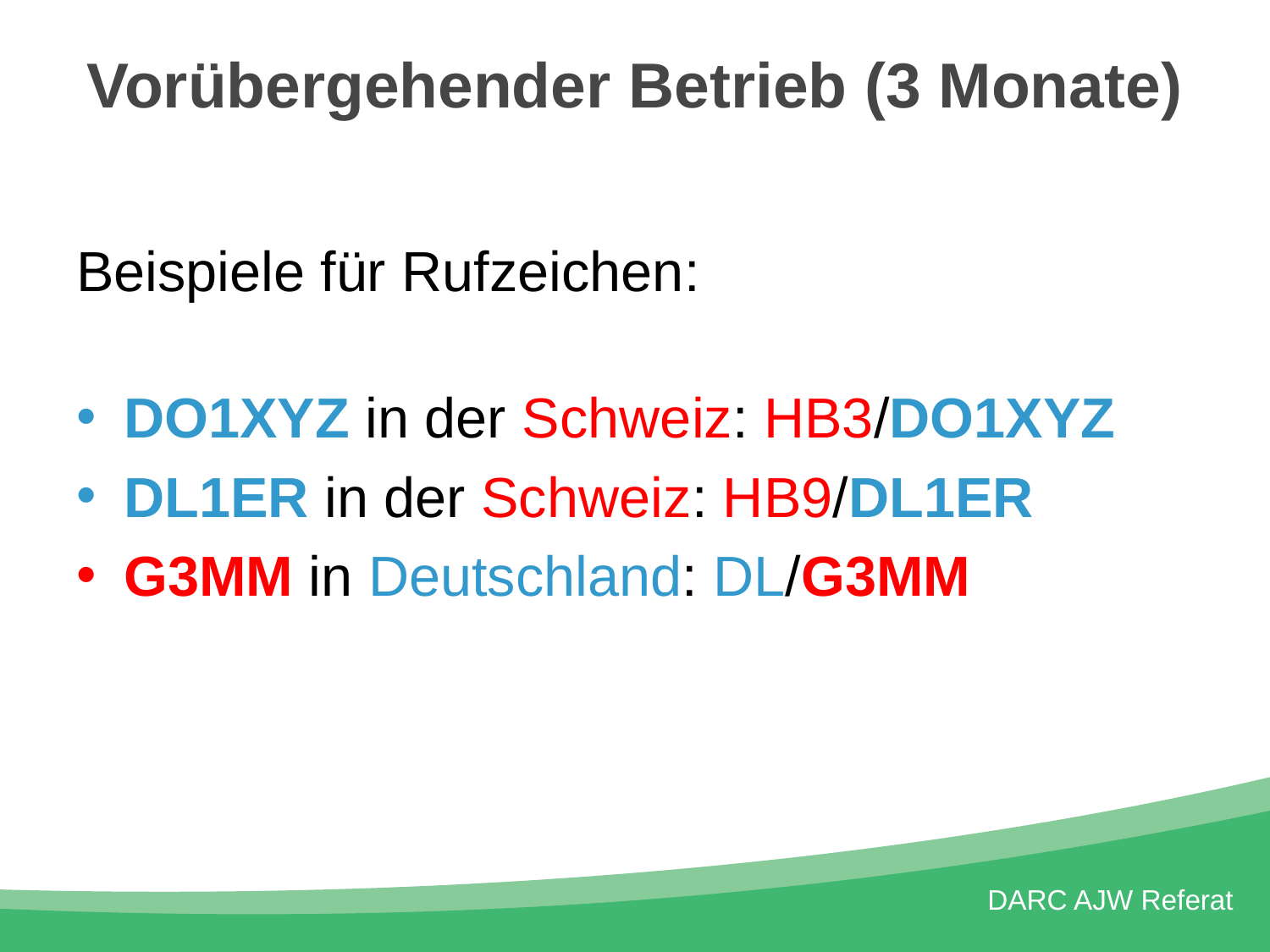

# Vorübergehender Betrieb (3 Monate)

Beispiele für Rufzeichen:
DO1XYZ in der Schweiz: HB3/DO1XYZ
DL1ER in der Schweiz: HB9/DL1ER
G3MM in Deutschland: DL/G3MM